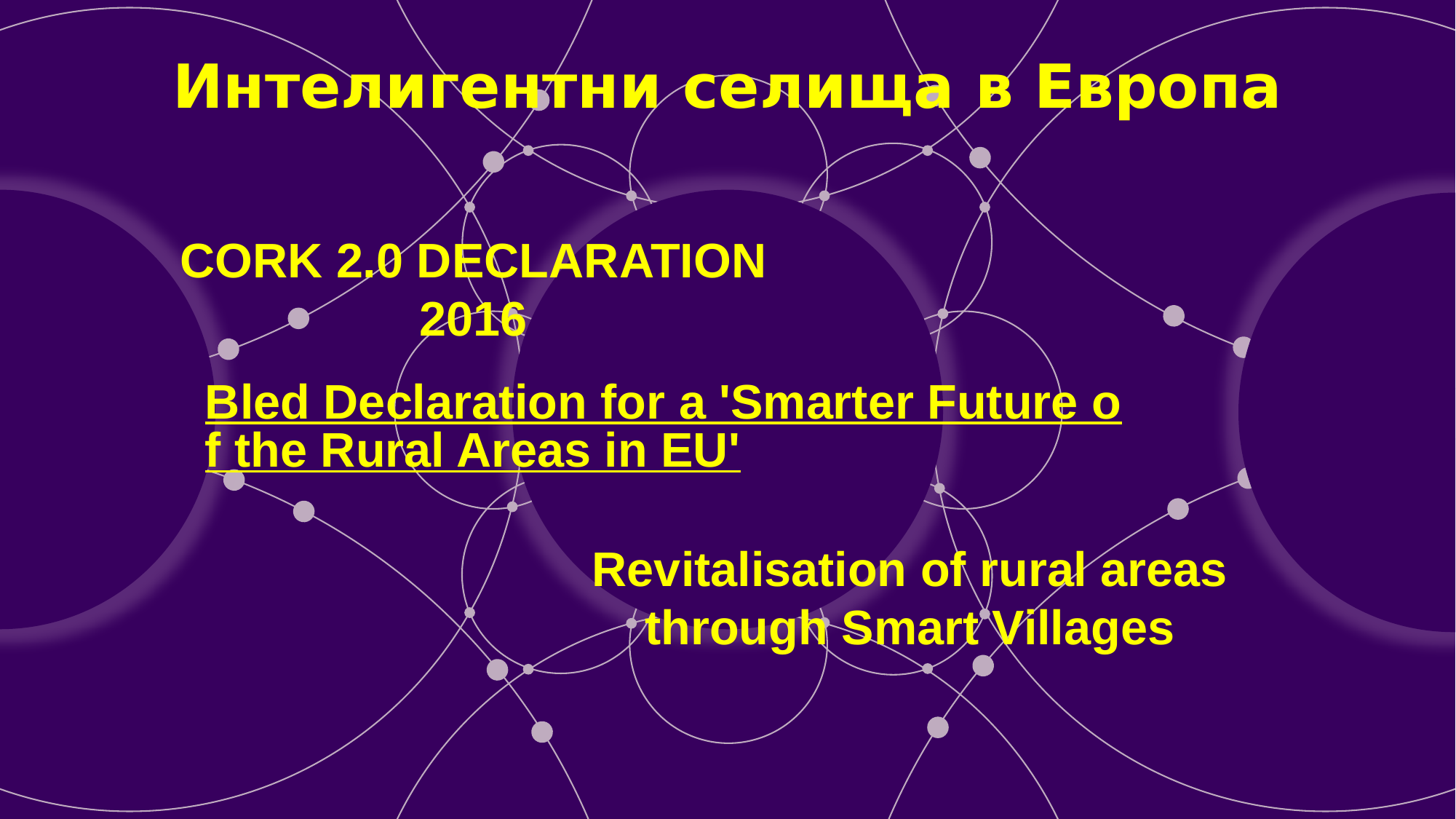

# Интелигентни селища в Европа
CORK 2.0 DECLARATION 2016
Bled Declaration for a 'Smarter Future of the Rural Areas in EU'
Revitalisation of rural areas through Smart Villages